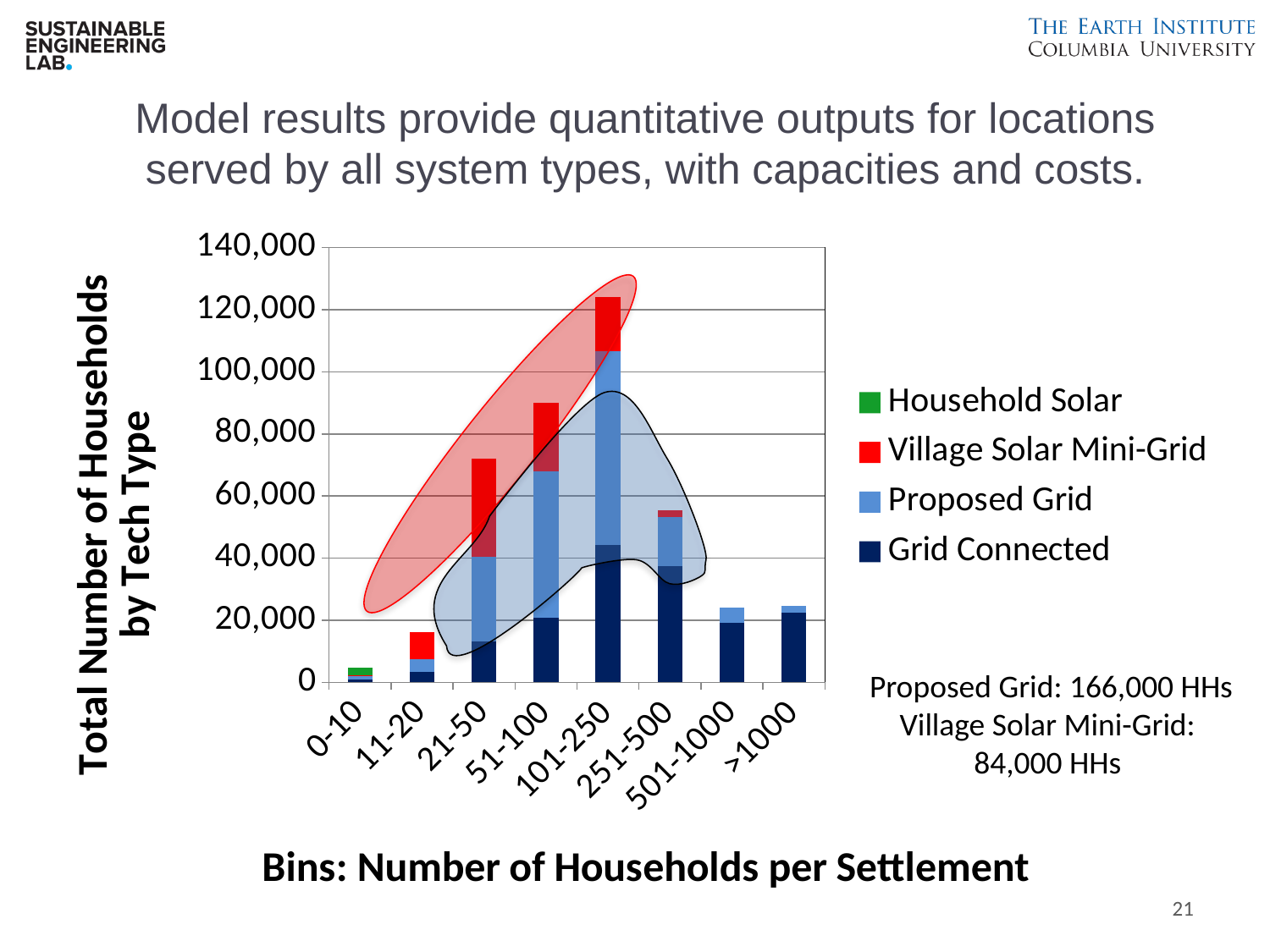

Model results provide quantitative outputs for locations served by all system types, with capacities and costs.

### Chart

| Category | Grid Connected | Proposed Grid | Village Solar Mini-Grid | Household Solar |
|---|---|---|---|---|
| 0-10 | 1030.0 | 1096.0 | 180.0 | 2389.0 |
| 11-20 | 3410.0 | 3951.0 | 8776.0 | 0.0 |
| 21-50 | 13086.0 | 27366.0 | 31556.0 | 0.0 |
| 51-100 | 20874.0 | 47185.0 | 22006.0 | 0.0 |
| 101-250 | 44311.0 | 62272.0 | 17539.0 | 0.0 |
| 251-500 | 37539.0 | 15780.0 | 2079.0 | 0.0 |
| 501-1000 | 19256.0 | 4747.0 | 0.0 | 0.0 |
| >1000 | 22563.0 | 2181.0 | 0.0 | 0.0 |
# Proposed Grid: 166,000 HHs
Village Solar Mini-Grid: 84,000 HHs
21